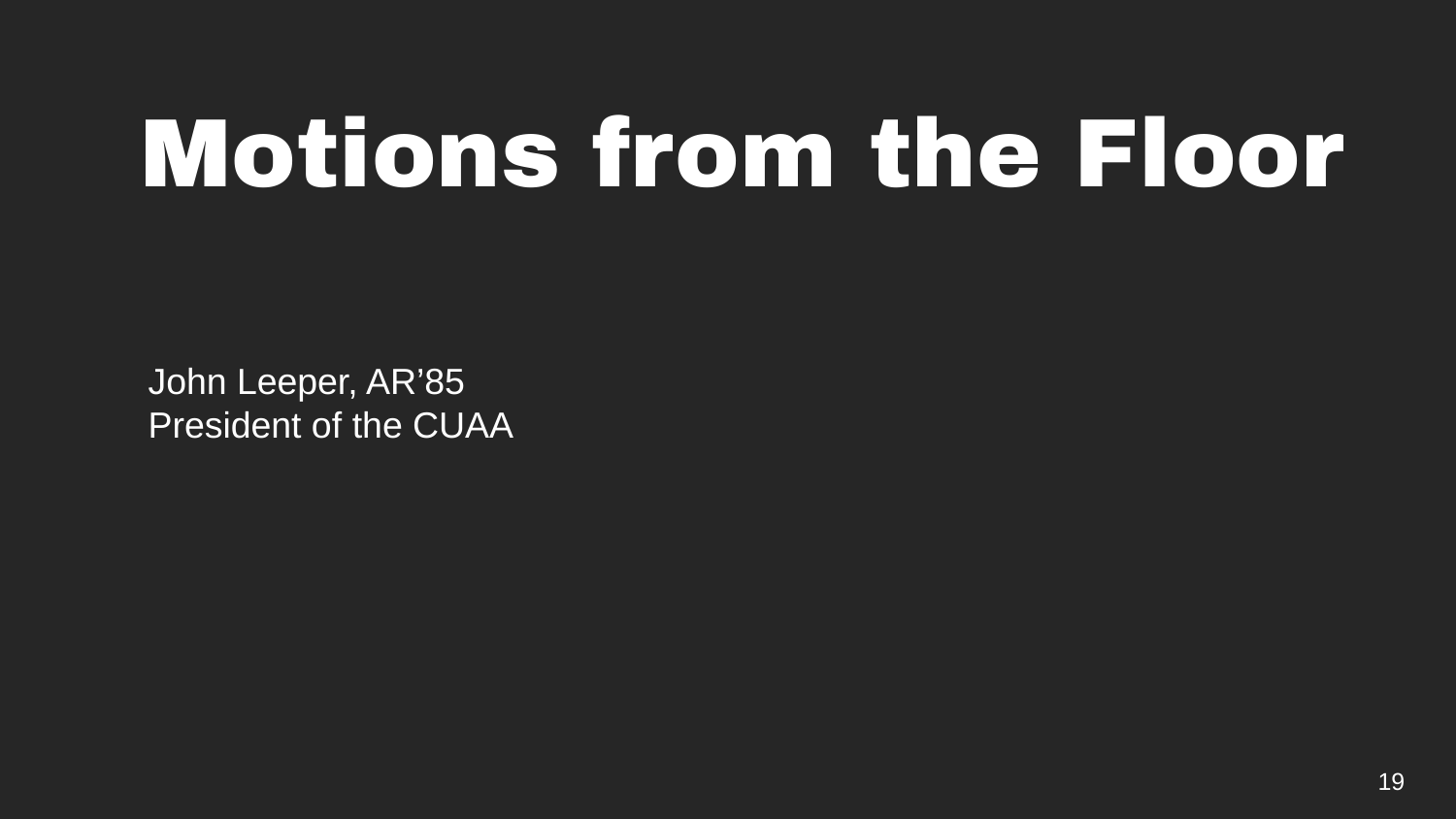

Motions from the Floor
John Leeper, AR’85
President of the CUAA
19